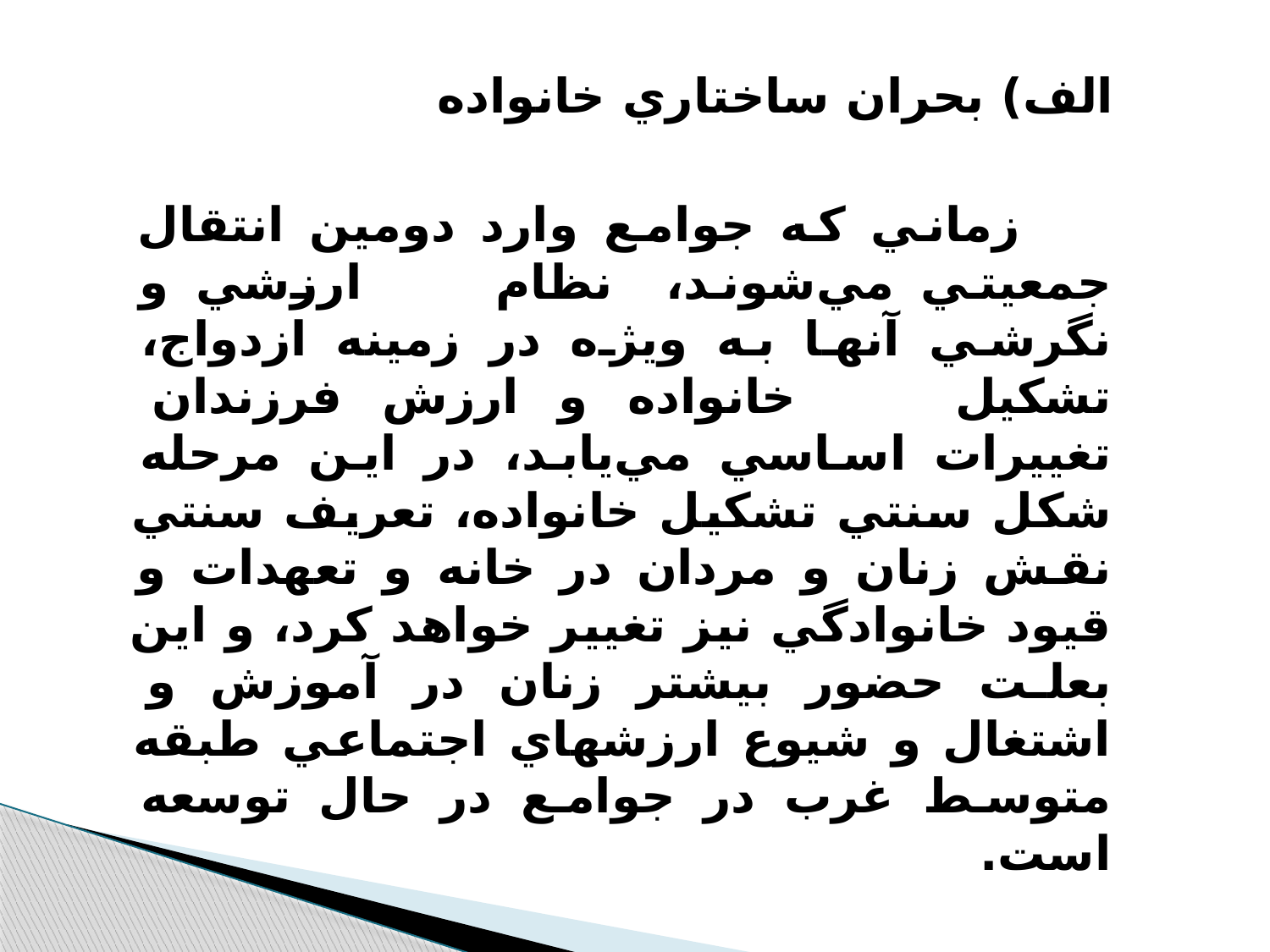

الف) بحران ساختاري خانواده

     زماني كه جوامع وارد دومين انتقال جمعيتي مي‌شوند،  نظام     ارزشي و نگرشي آنها به ويژه در زمينه ازدواج، تشكيل    خانواده و ارزش فرزندان تغييرات اساسي مي‌يابد، در اين مرحله شكل سنتي تشكيل خانواده، تعريف سنتي نقش زنان و مردان در خانه و تعهدات و قيود خانوادگي نيز تغيير خواهد كرد، و اين بعلت حضور بيشتر زنان در آموزش و اشتغال و شيوع ارزشهاي اجتماعي طبقه متوسط غرب در جوامع در حال توسعه است.